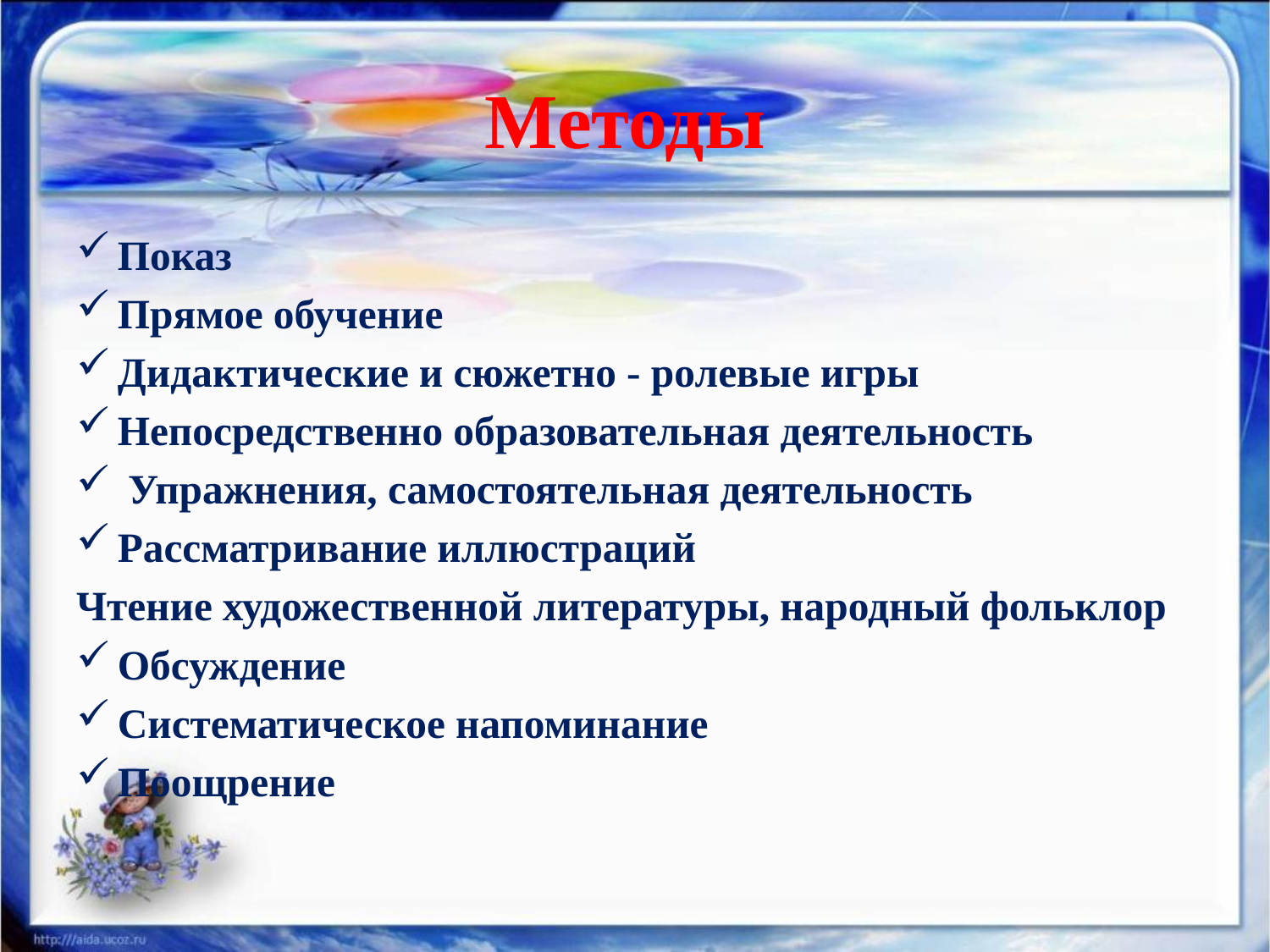

# Методы
Показ
Прямое обучение
Дидактические и сюжетно - ролевые игры
Непосредственно образовательная деятельность
 Упражнения, самостоятельная деятельность
Рассматривание иллюстраций
Чтение художественной литературы, народный фольклор
Обсуждение
Систематическое напоминание
Поощрение